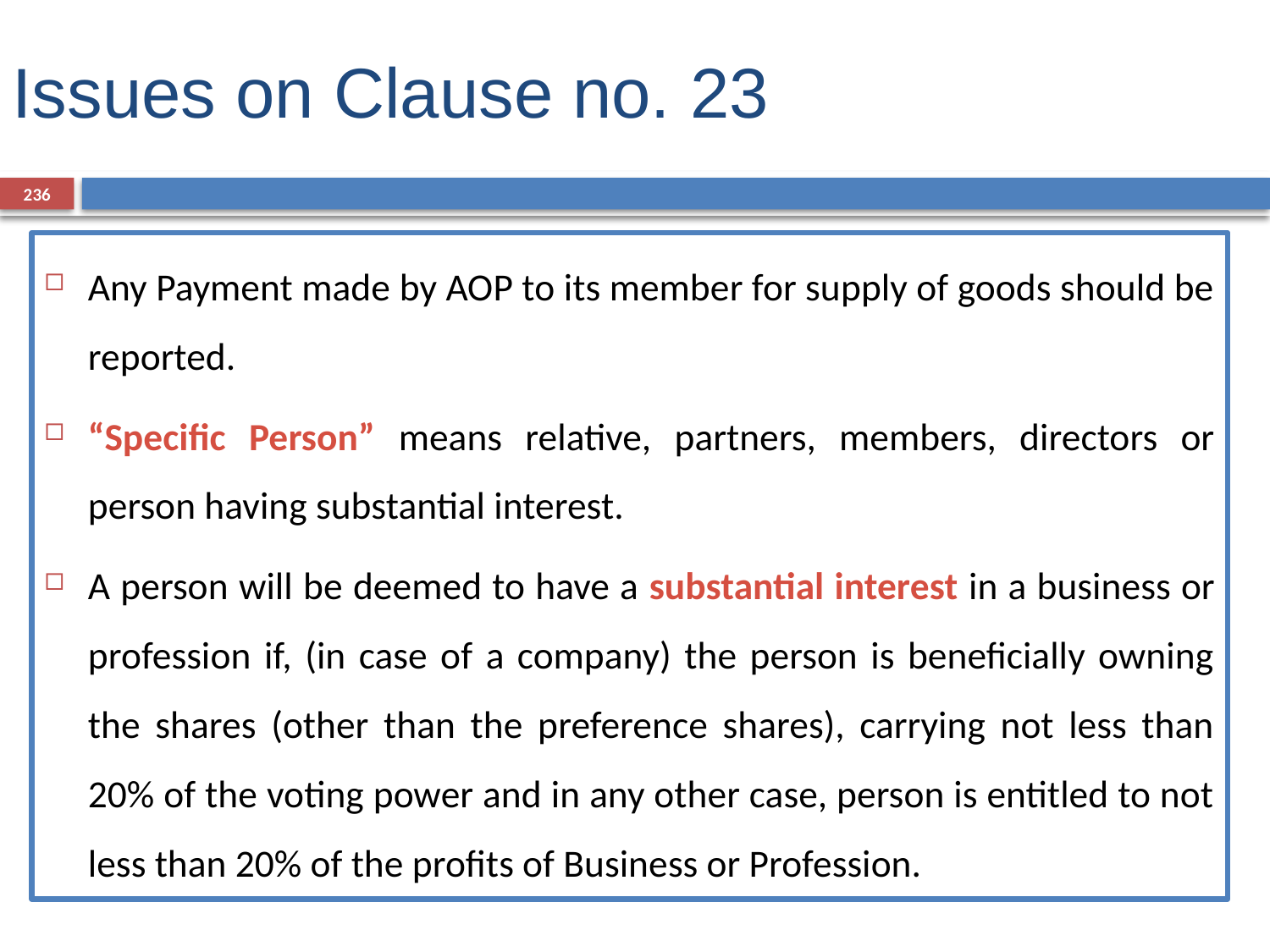

# Issues on Clause no. 23
236
Any Payment made by AOP to its member for supply of goods should be reported.
“Specific Person” means relative, partners, members, directors or person having substantial interest.
A person will be deemed to have a substantial interest in a business or profession if, (in case of a company) the person is beneficially owning the shares (other than the preference shares), carrying not less than 20% of the voting power and in any other case, person is entitled to not less than 20% of the profits of Business or Profession.